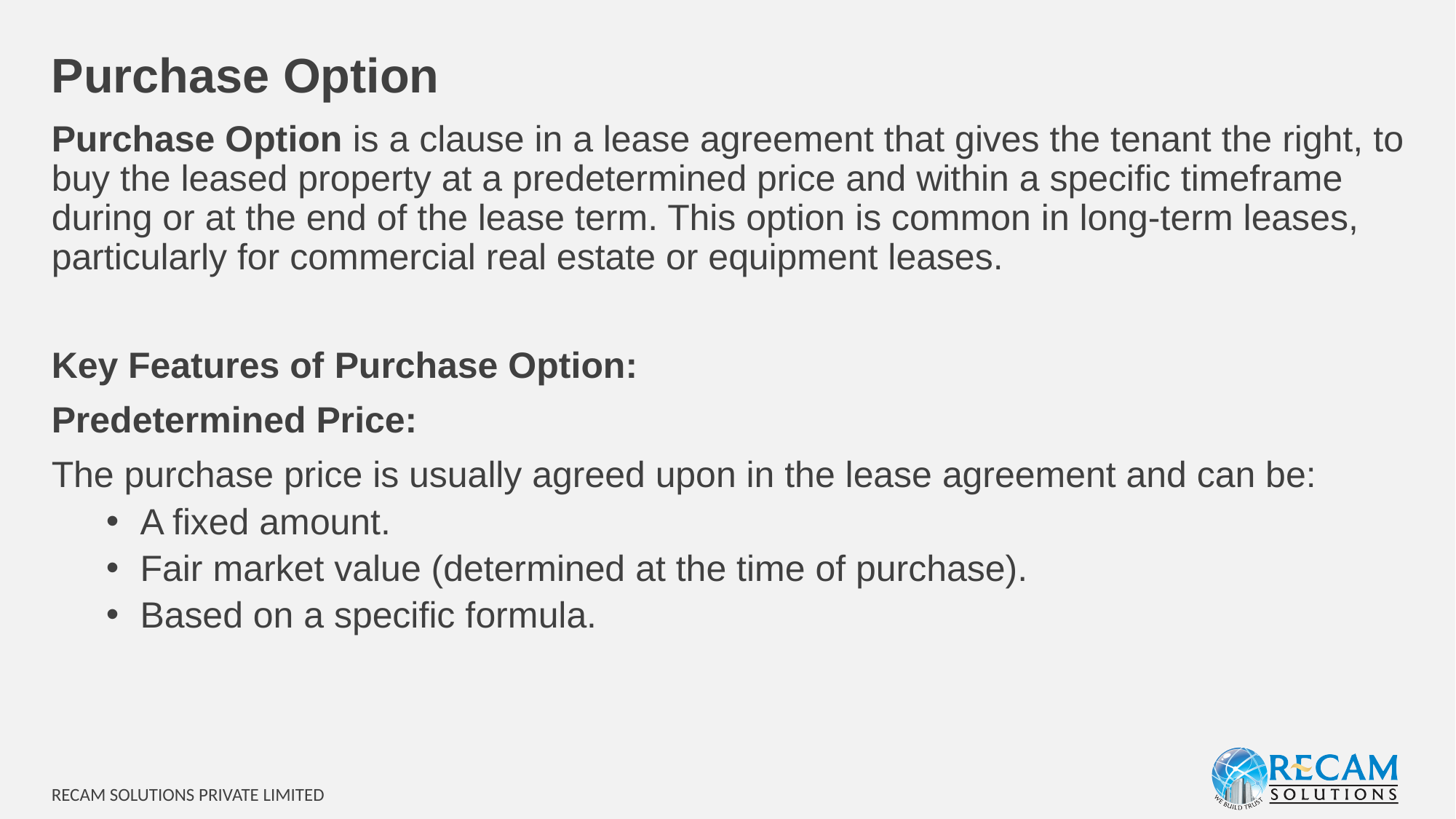

# Purchase Option
Purchase Option is a clause in a lease agreement that gives the tenant the right, to buy the leased property at a predetermined price and within a specific timeframe during or at the end of the lease term. This option is common in long-term leases, particularly for commercial real estate or equipment leases.

Key Features of Purchase Option:
Predetermined Price:
The purchase price is usually agreed upon in the lease agreement and can be:
A fixed amount.
Fair market value (determined at the time of purchase).
Based on a specific formula.
RECAM SOLUTIONS PRIVATE LIMITED